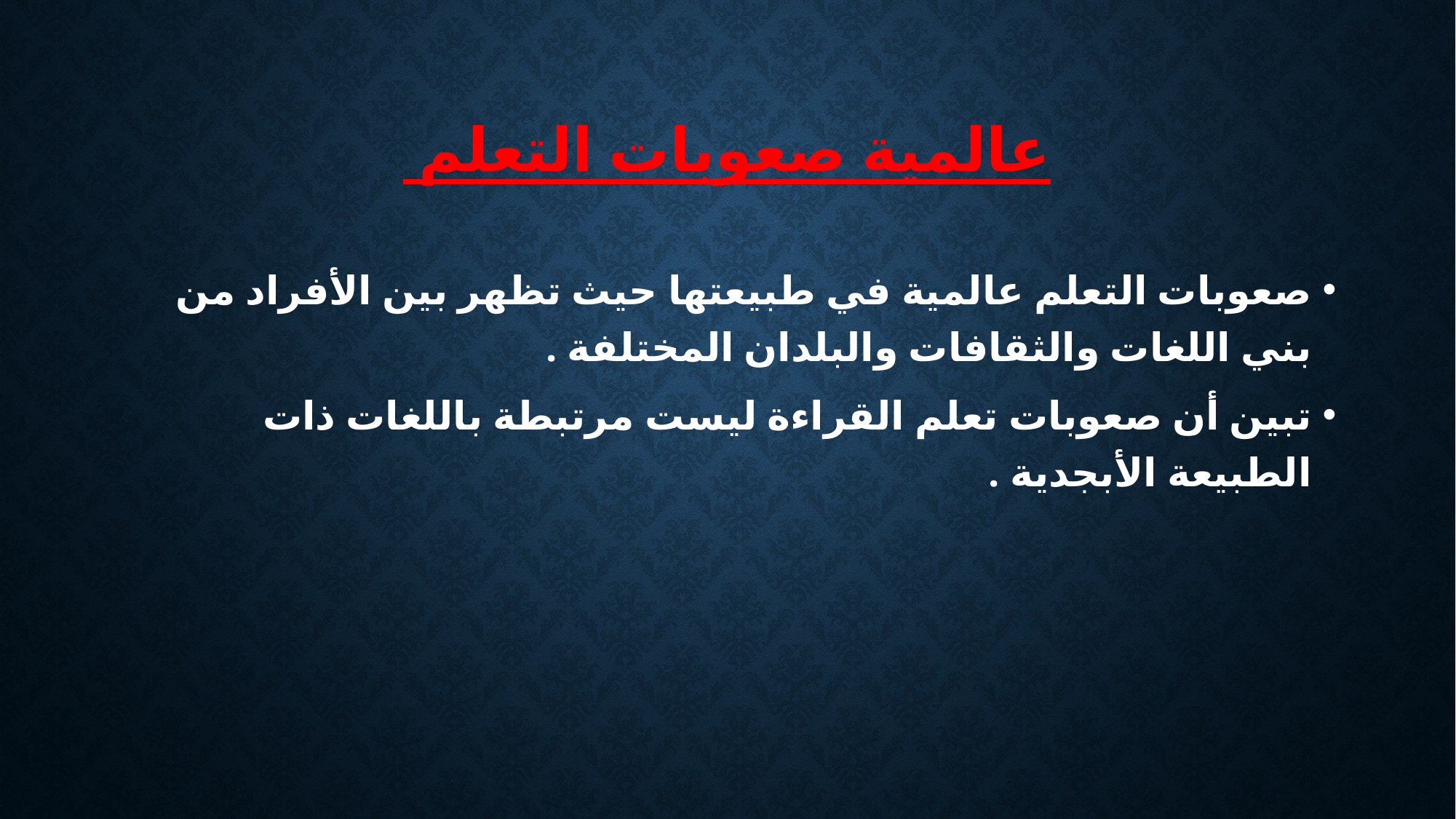

# عالمية صعوبات التعلم
صعوبات التعلم عالمية في طبيعتها حيث تظهر بين الأفراد من بني اللغات والثقافات والبلدان المختلفة .
تبين أن صعوبات تعلم القراءة ليست مرتبطة باللغات ذات الطبيعة الأبجدية .